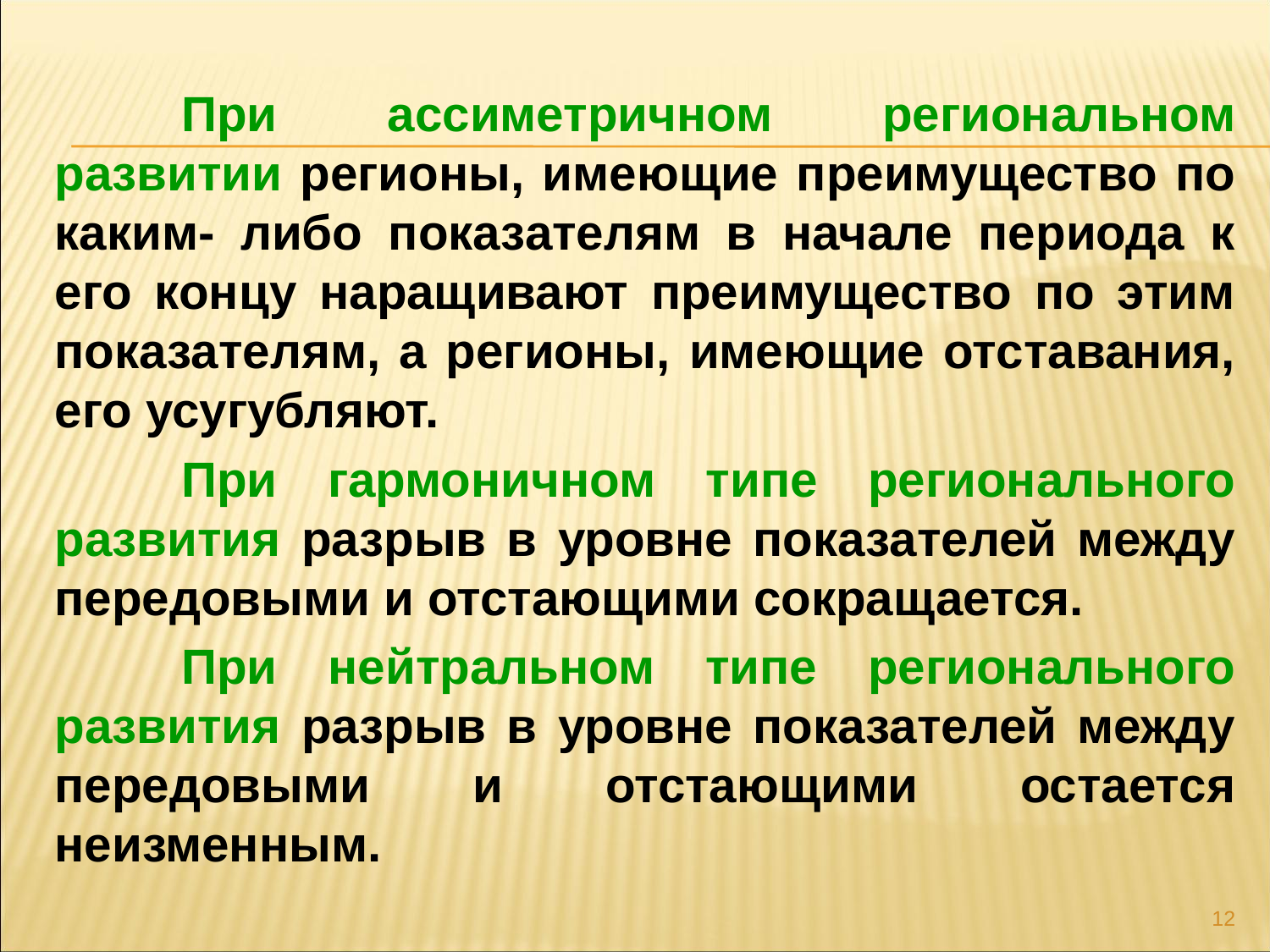

При ассиметричном региональном развитии регионы, имеющие преимущество по каким- либо показателям в начале периода к его концу наращивают преимущество по этим показателям, а регионы, имеющие отставания, его усугубляют.
	При гармоничном типе регионального развития разрыв в уровне показателей между передовыми и отстающими сокращается.
	При нейтральном типе регионального развития разрыв в уровне показателей между передовыми и отстающими остается неизменным.
12